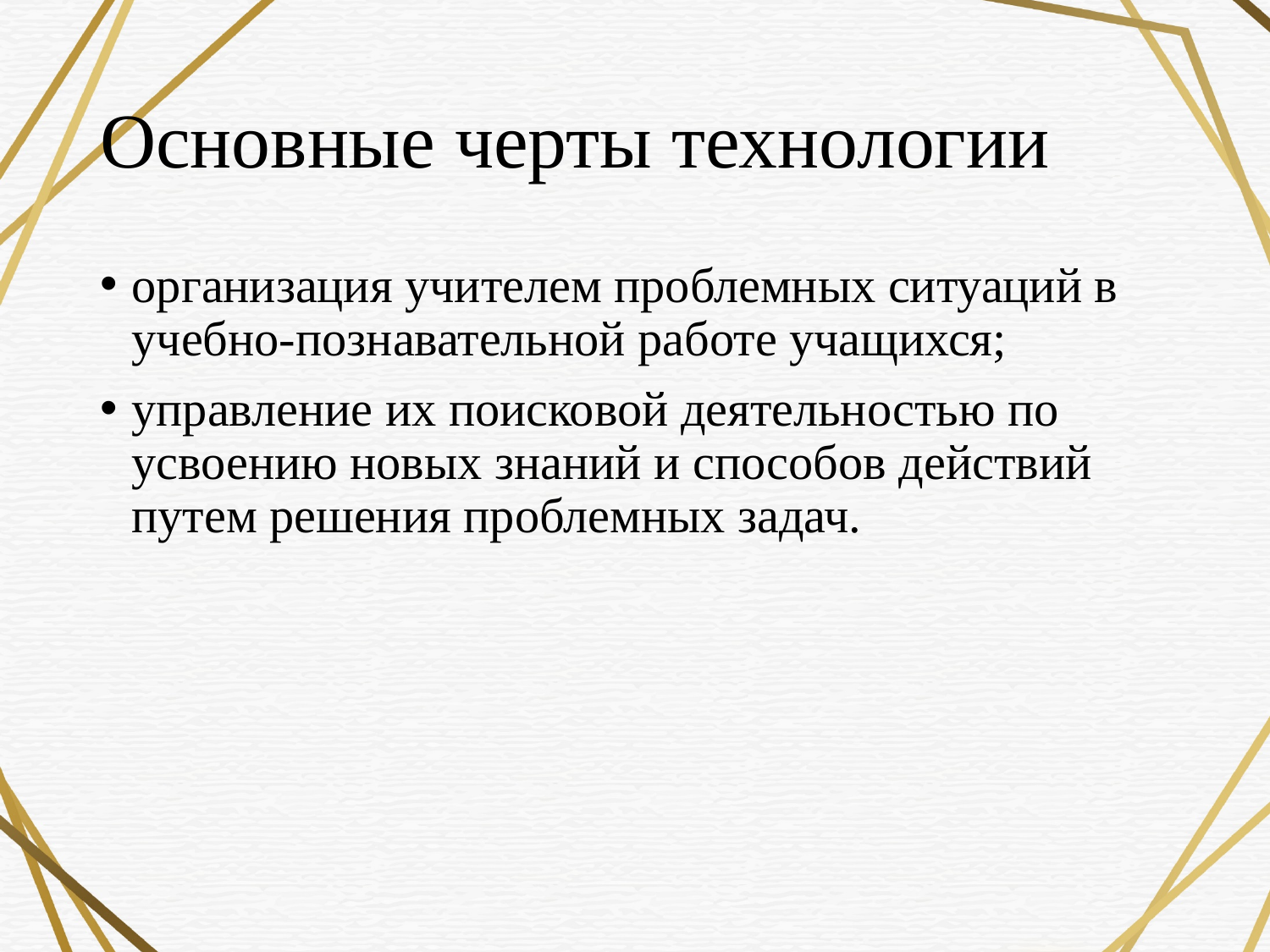

# Основные черты технологии
организация учителем проблемных ситуаций в учебно-познавательной работе учащихся;
управление их поисковой деятельностью по усвоению новых знаний и способов действий путем решения проблемных задач.